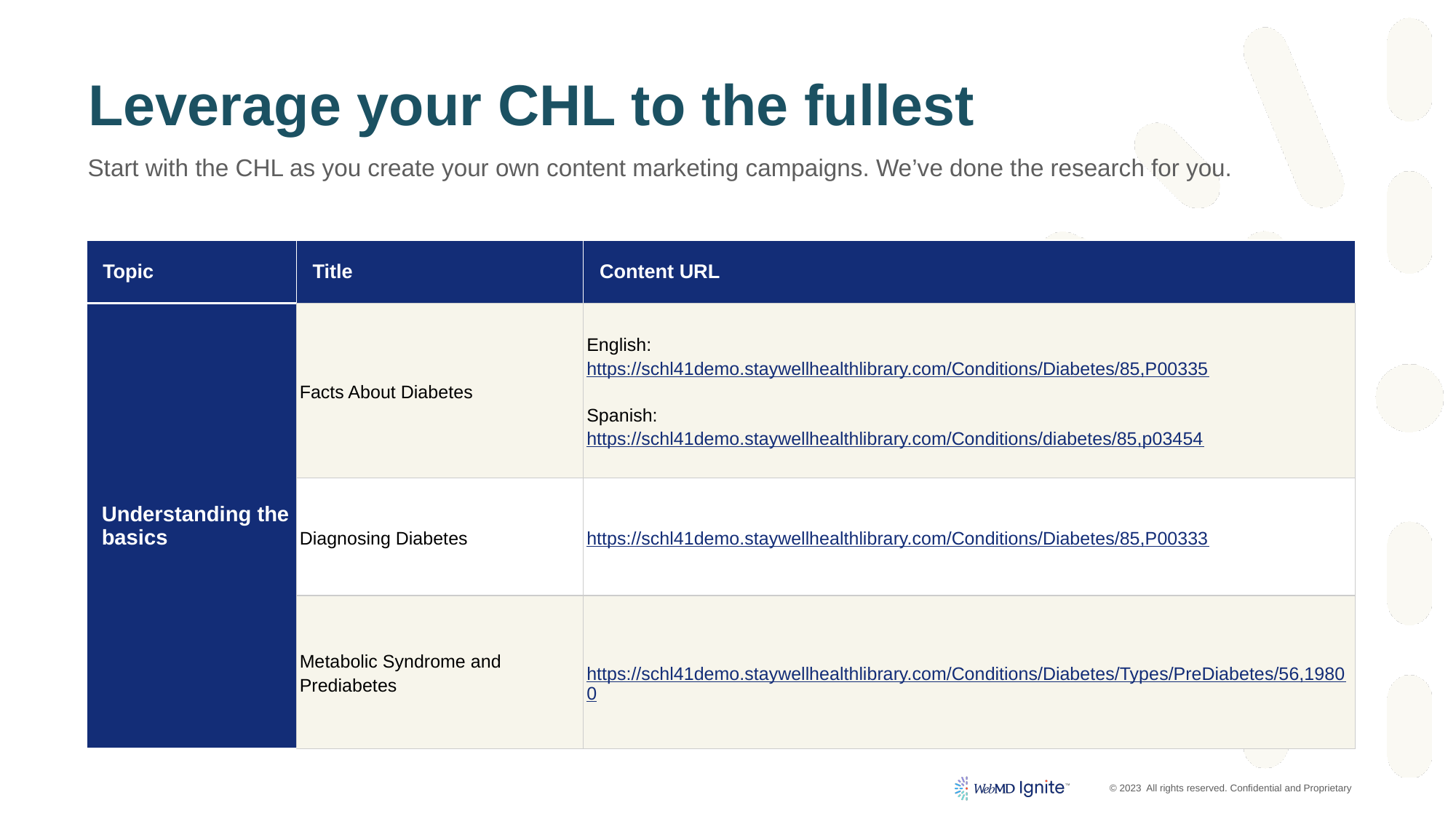

# Leverage your CHL to the fullest
Start with the CHL as you create your own content marketing campaigns. We’ve done the research for you.
| Topic | Title | Content URL |
| --- | --- | --- |
| Understanding the basics | Facts About Diabetes | English: https://schl41demo.staywellhealthlibrary.com/Conditions/Diabetes/85,P00335 Spanish: https://schl41demo.staywellhealthlibrary.com/Conditions/diabetes/85,p03454 |
|  | Diagnosing Diabetes | https://schl41demo.staywellhealthlibrary.com/Conditions/Diabetes/85,P00333 |
|  | Metabolic Syndrome and Prediabetes | https://schl41demo.staywellhealthlibrary.com/Conditions/Diabetes/Types/PreDiabetes/56,19800 |